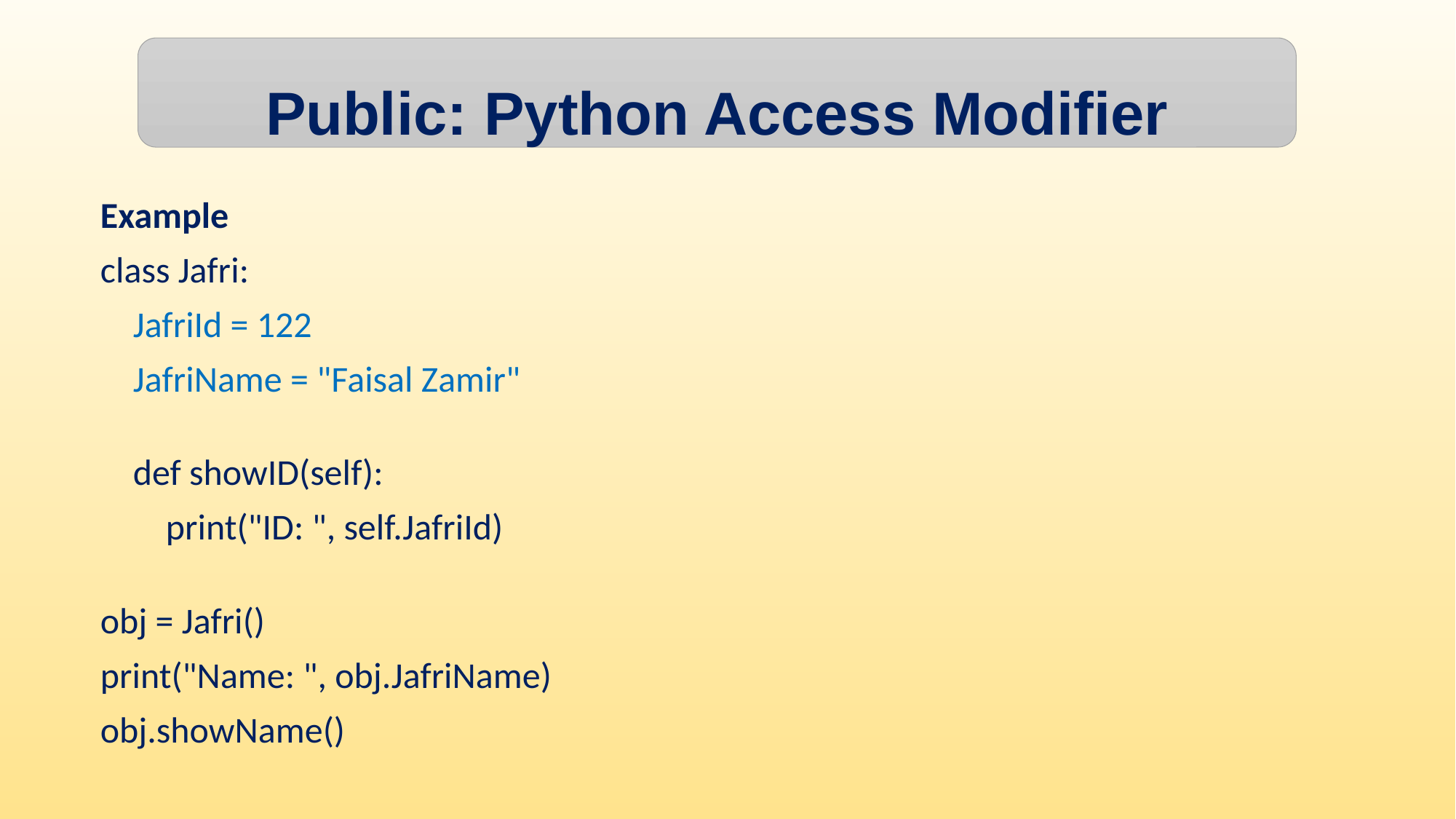

Public: Python Access Modifier
Example
class Jafri:
    JafriId = 122
    JafriName = "Faisal Zamir"
    def showID(self):
        print("ID: ", self.JafriId)
obj = Jafri()
print("Name: ", obj.JafriName)
obj.showName()